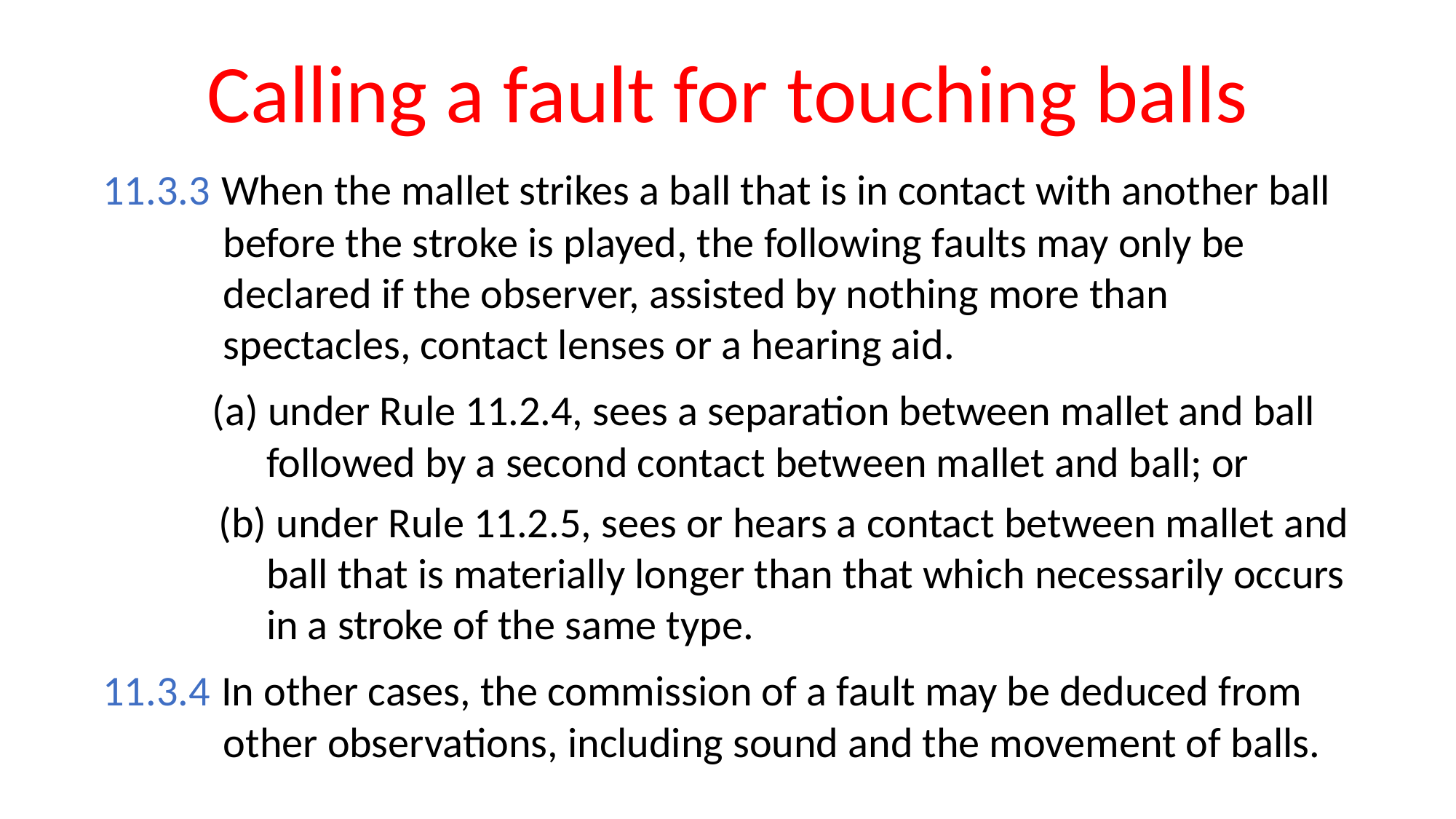

# Calling a fault for touching balls
11.3.3 When the mallet strikes a ball that is in contact with another ball before the stroke is played, the following faults may only be declared if the observer, assisted by nothing more than spectacles, contact lenses or a hearing aid.
          (a) under Rule 11.2.4, sees a separation between mallet and ball followed by a second contact between mallet and ball; or
            (b) under Rule 11.2.5, sees or hears a contact between mallet and ball that is materially longer than that which necessarily occurs in a stroke of the same type.
11.3.4 In other cases, the commission of a fault may be deduced from  other observations, including sound and the movement of balls.